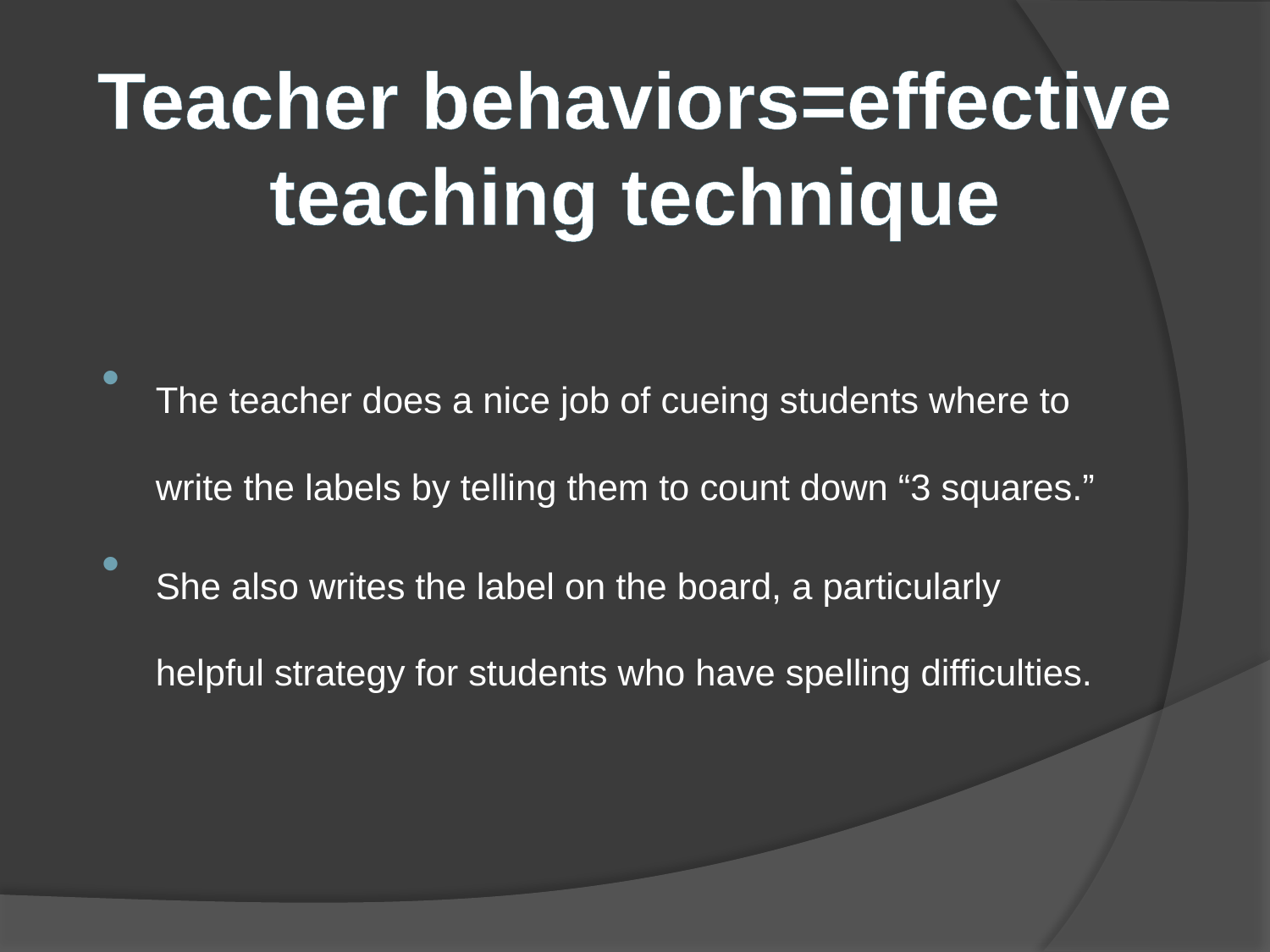

# Teacher behaviors=effective teaching technique
The teacher does a nice job of cueing students where to write the labels by telling them to count down “3 squares.”
She also writes the label on the board, a particularly helpful strategy for students who have spelling difficulties.